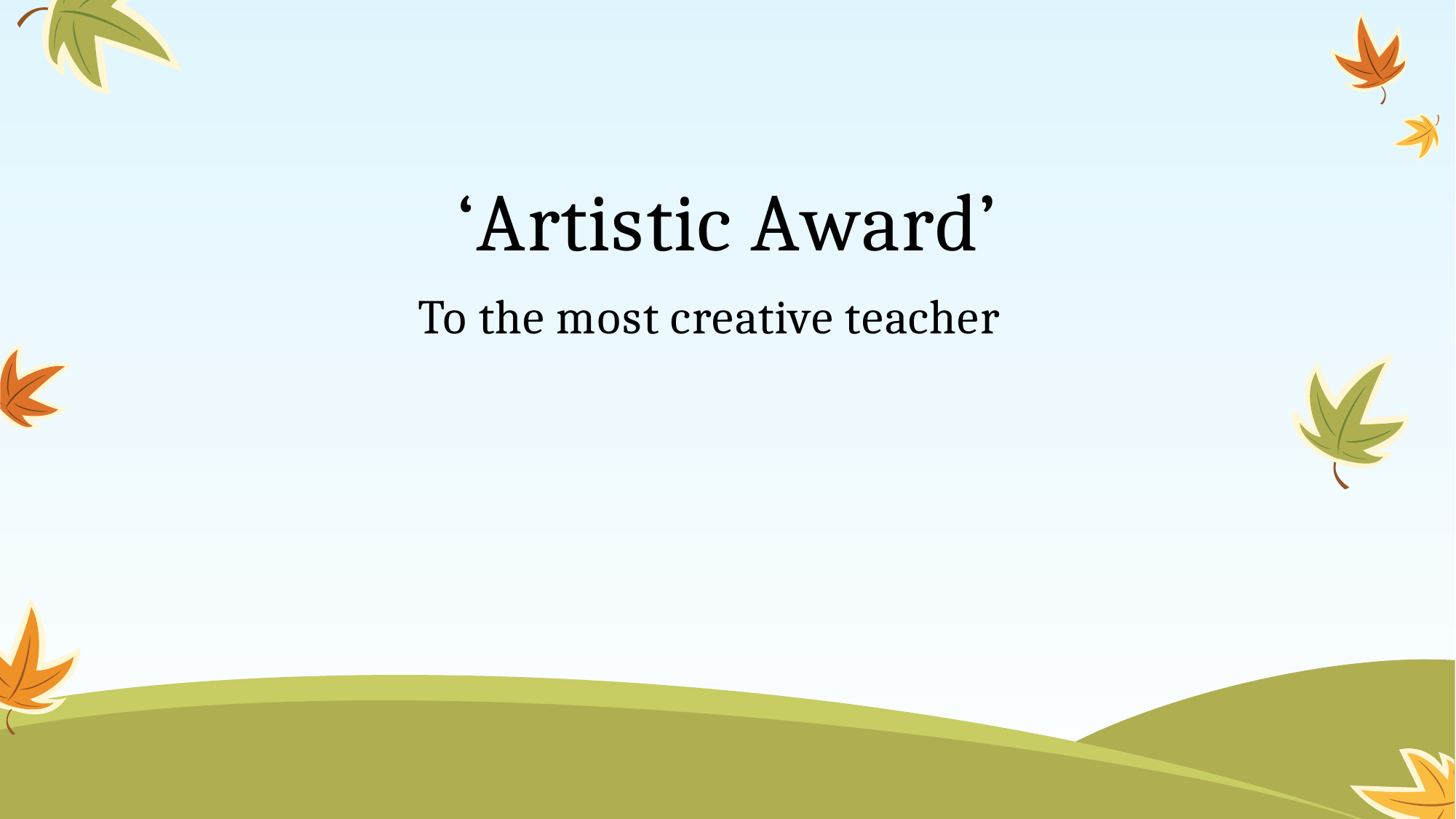

# ‘Artistic Award’
To the most creative teacher